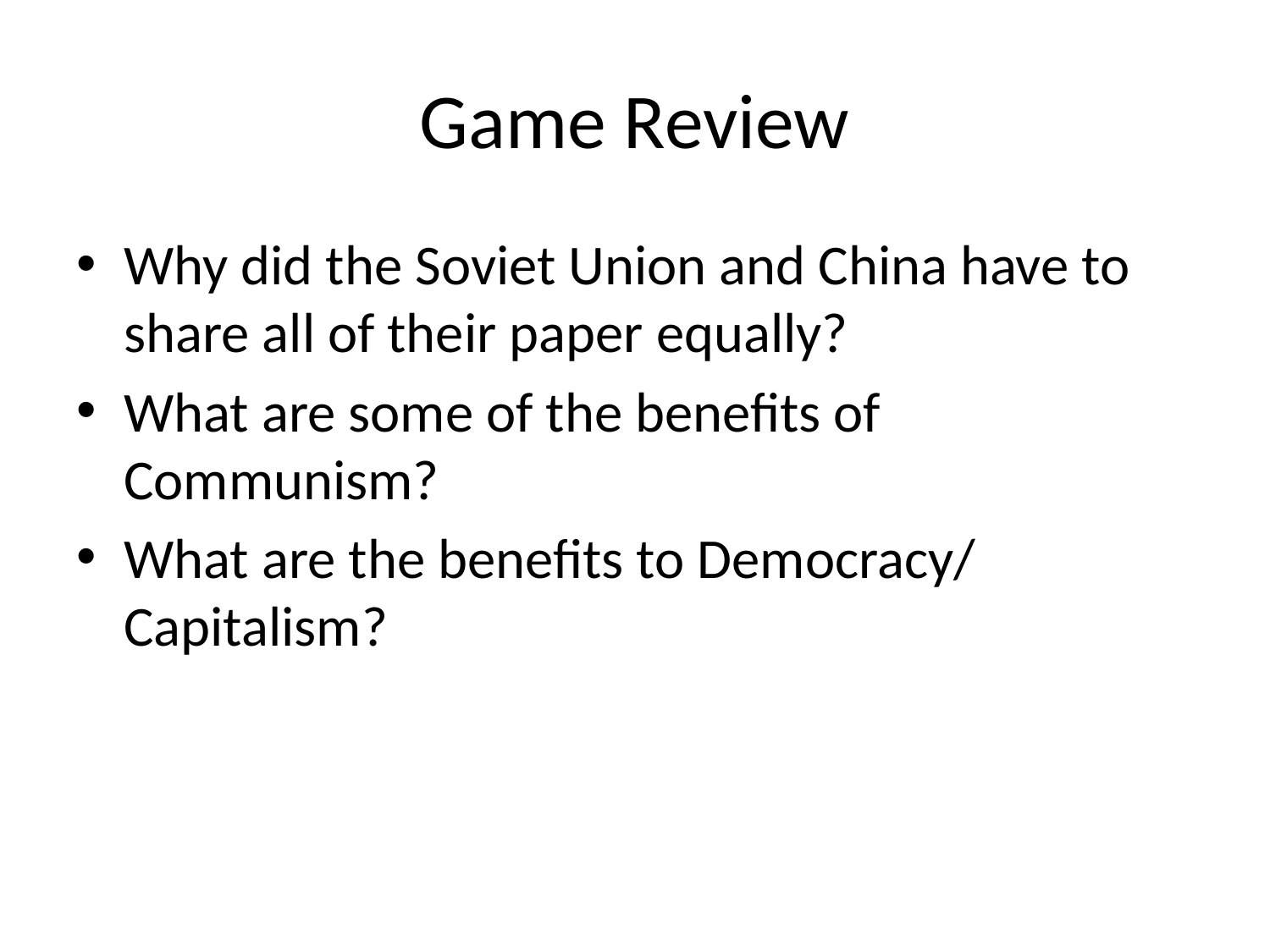

# Game Review
Why did the Soviet Union and China have to share all of their paper equally?
What are some of the benefits of Communism?
What are the benefits to Democracy/ Capitalism?